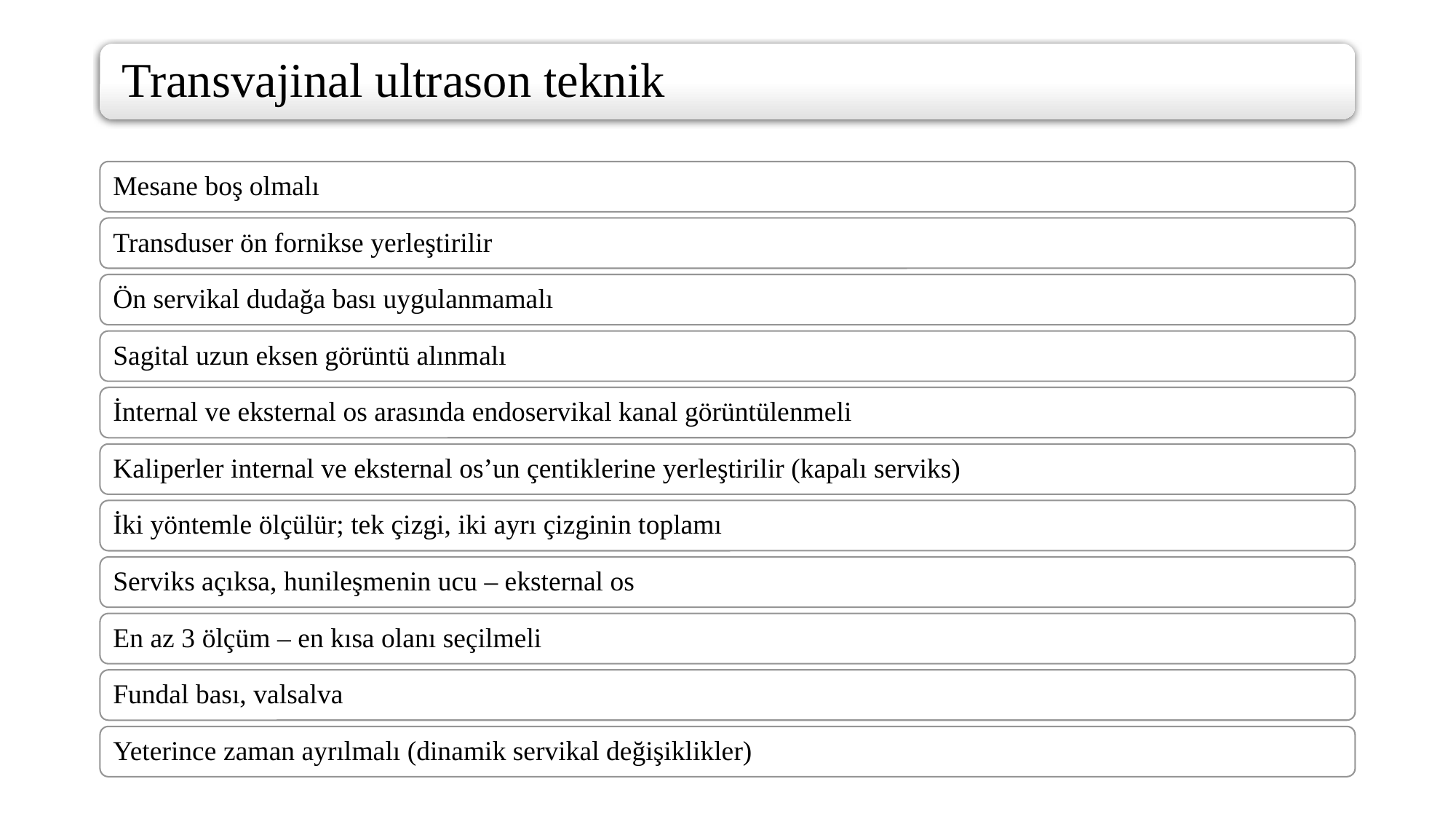

Transvajinal ultrason teknik
Mesane boş olmalı
Transduser ön fornikse yerleştirilir
Ön servikal dudağa bası uygulanmamalı
Sagital uzun eksen görüntü alınmalı
İnternal ve eksternal os arasında endoservikal kanal görüntülenmeli
Kaliperler internal ve eksternal os’un çentiklerine yerleştirilir (kapalı serviks)
İki yöntemle ölçülür; tek çizgi, iki ayrı çizginin toplamı
Serviks açıksa, hunileşmenin ucu – eksternal os
En az 3 ölçüm – en kısa olanı seçilmeli
Fundal bası, valsalva
Yeterince zaman ayrılmalı (dinamik servikal değişiklikler)